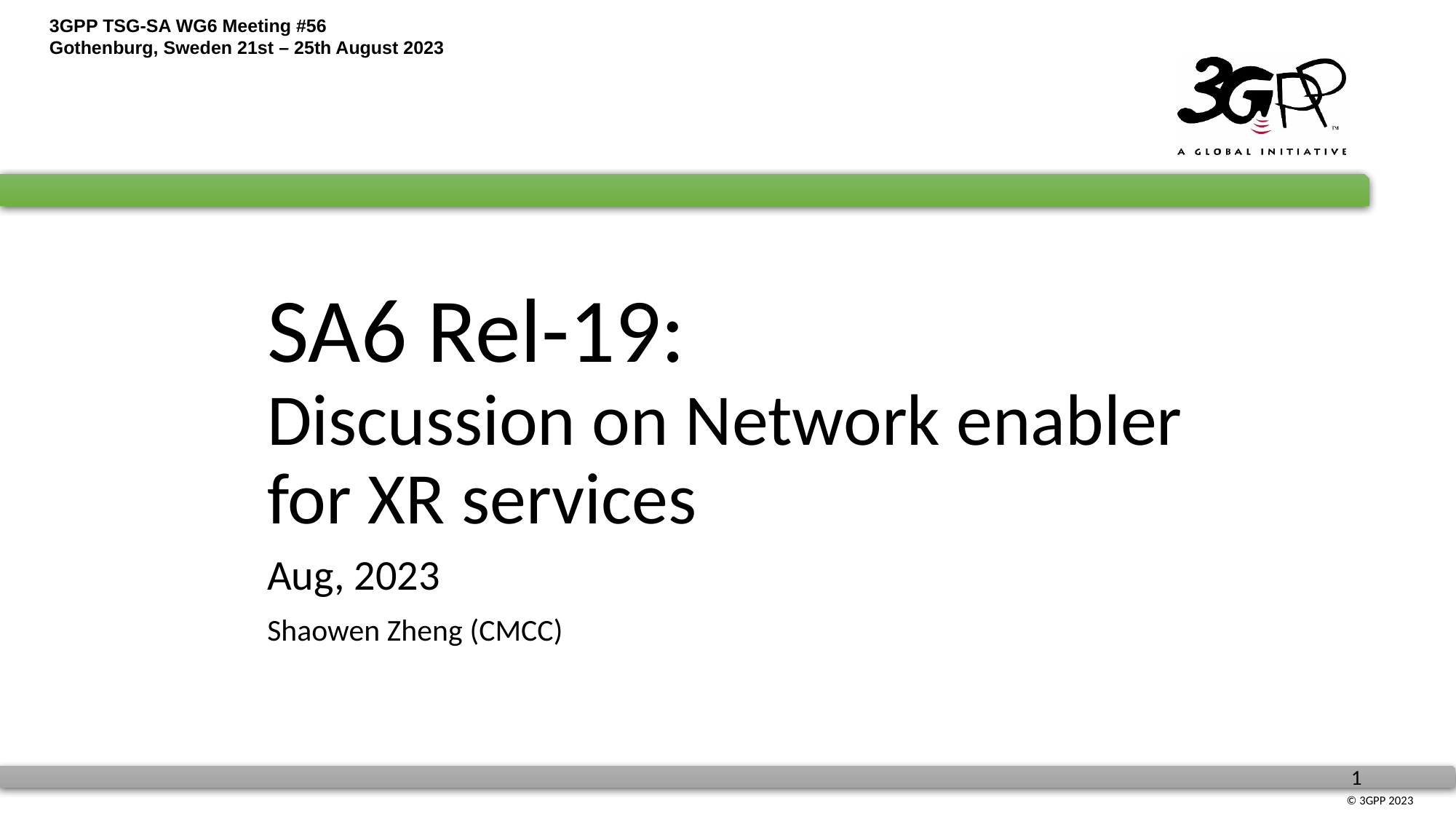

# SA6 Rel-19: Discussion on Network enabler for XR services
Aug, 2023
Shaowen Zheng (CMCC)